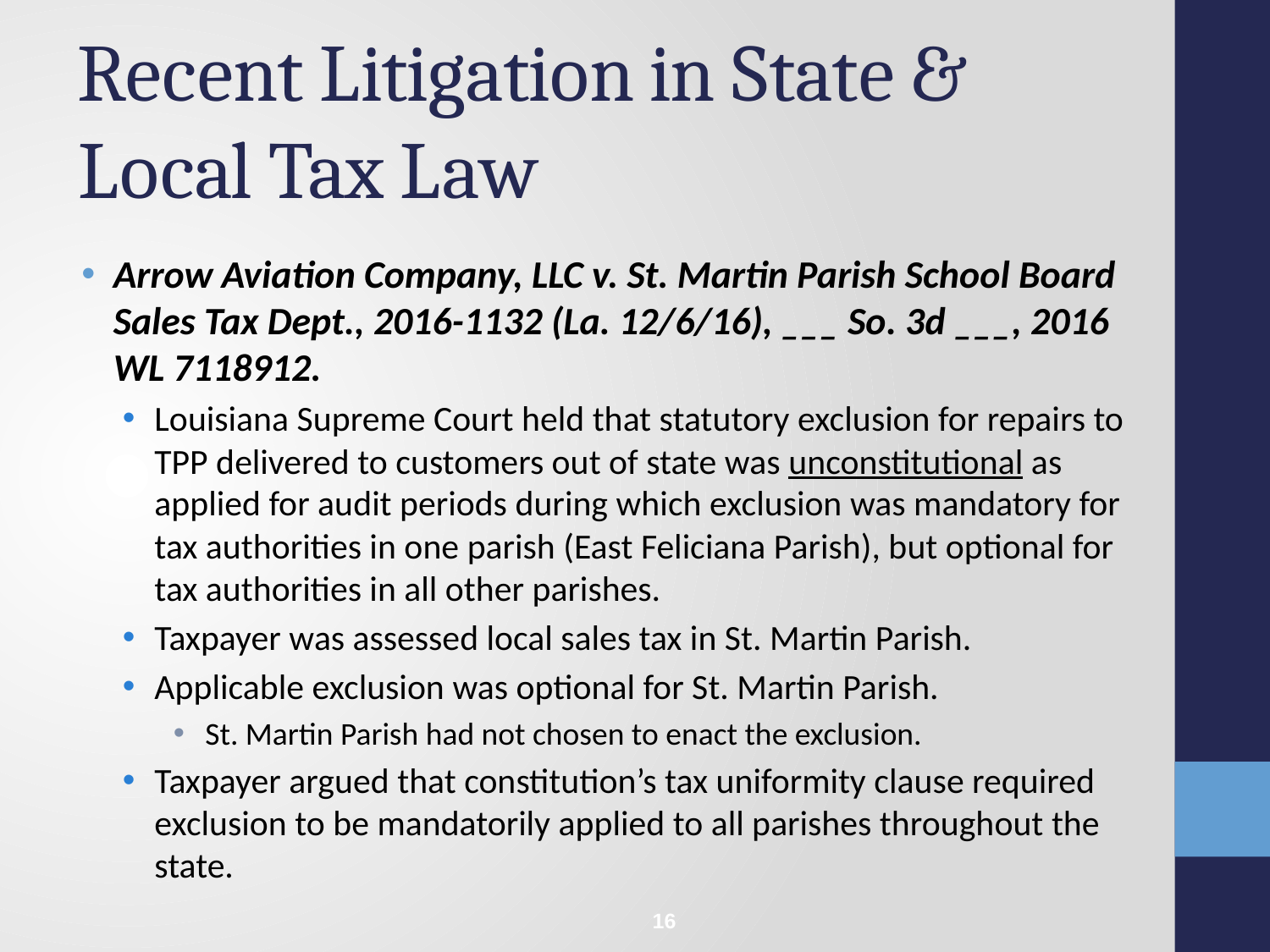

# Recent Litigation in State & Local Tax Law
Arrow Aviation Company, LLC v. St. Martin Parish School Board Sales Tax Dept., 2016-1132 (La. 12/6/16), ___ So. 3d ___, 2016 WL 7118912.
Louisiana Supreme Court held that statutory exclusion for repairs to TPP delivered to customers out of state was unconstitutional as applied for audit periods during which exclusion was mandatory for tax authorities in one parish (East Feliciana Parish), but optional for tax authorities in all other parishes.
Taxpayer was assessed local sales tax in St. Martin Parish.
Applicable exclusion was optional for St. Martin Parish.
St. Martin Parish had not chosen to enact the exclusion.
Taxpayer argued that constitution’s tax uniformity clause required exclusion to be mandatorily applied to all parishes throughout the state.
16